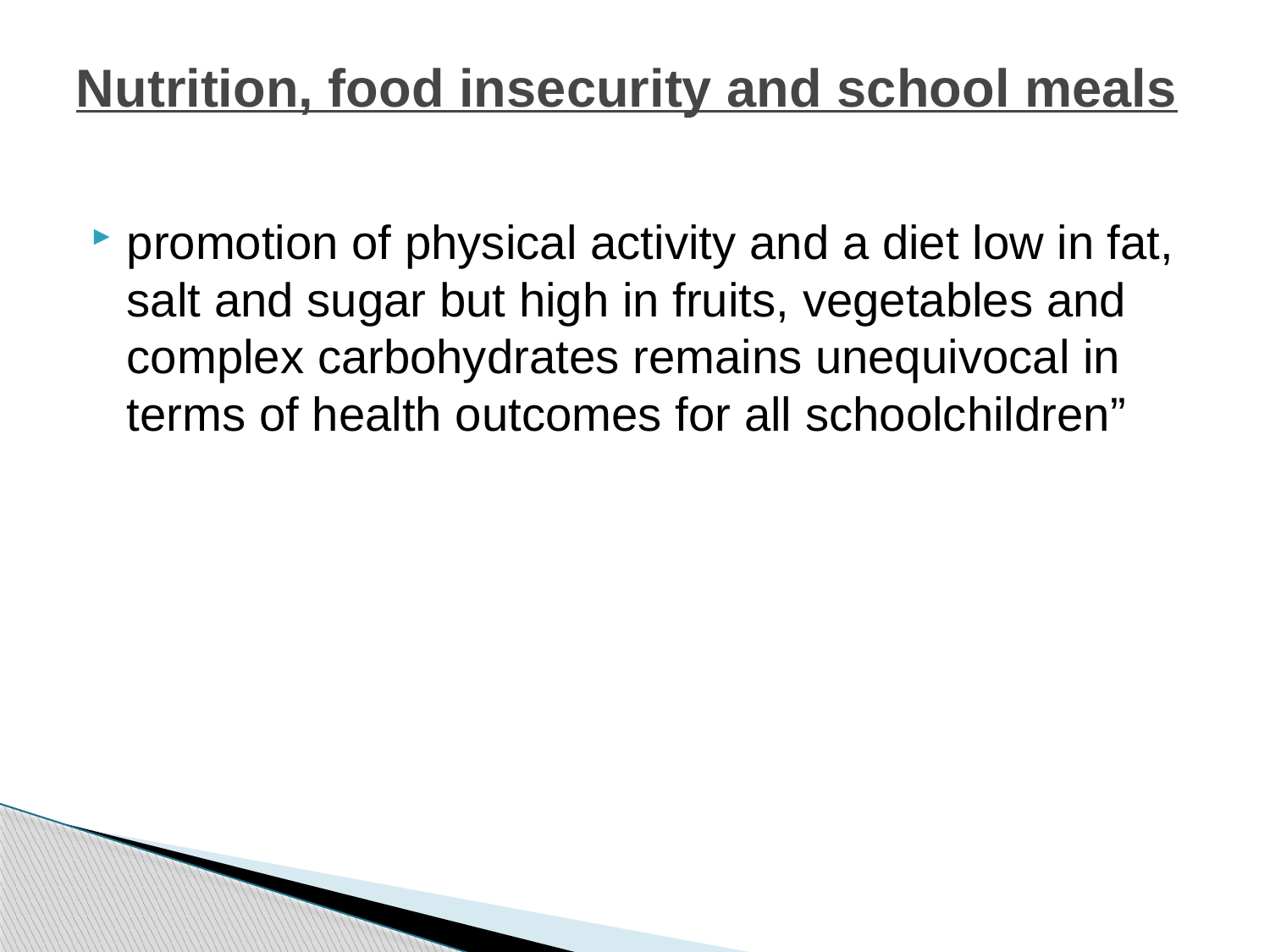

# Nutrition, food insecurity and school meals
promotion of physical activity and a diet low in fat, salt and sugar but high in fruits, vegetables and complex carbohydrates remains unequivocal in terms of health outcomes for all schoolchildren”